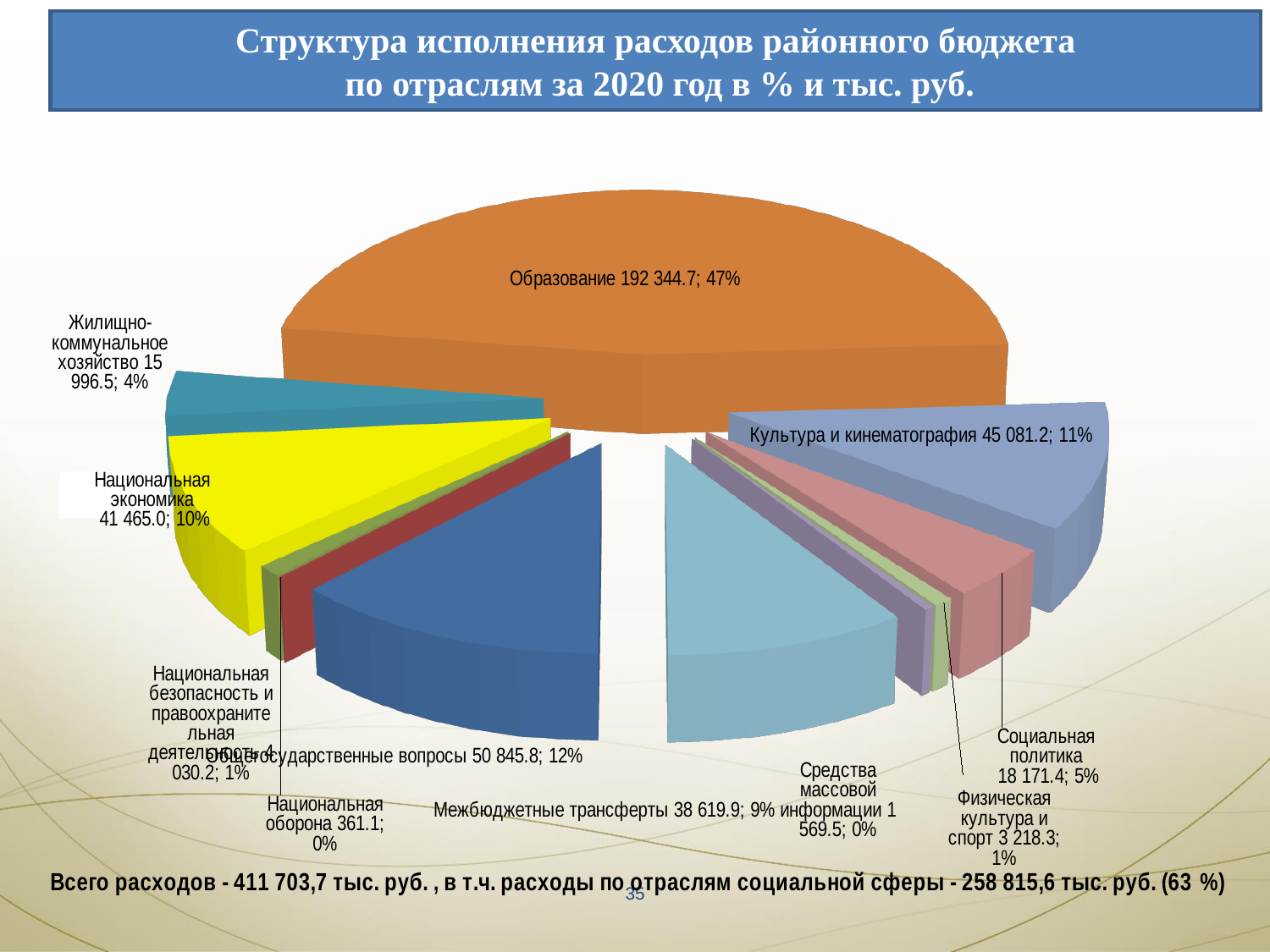

Структура исполнения расходов районного бюджета
 по отраслям за 2020 год в % и тыс. руб.

[unsupported chart]

[unsupported chart]

[unsupported chart]

35